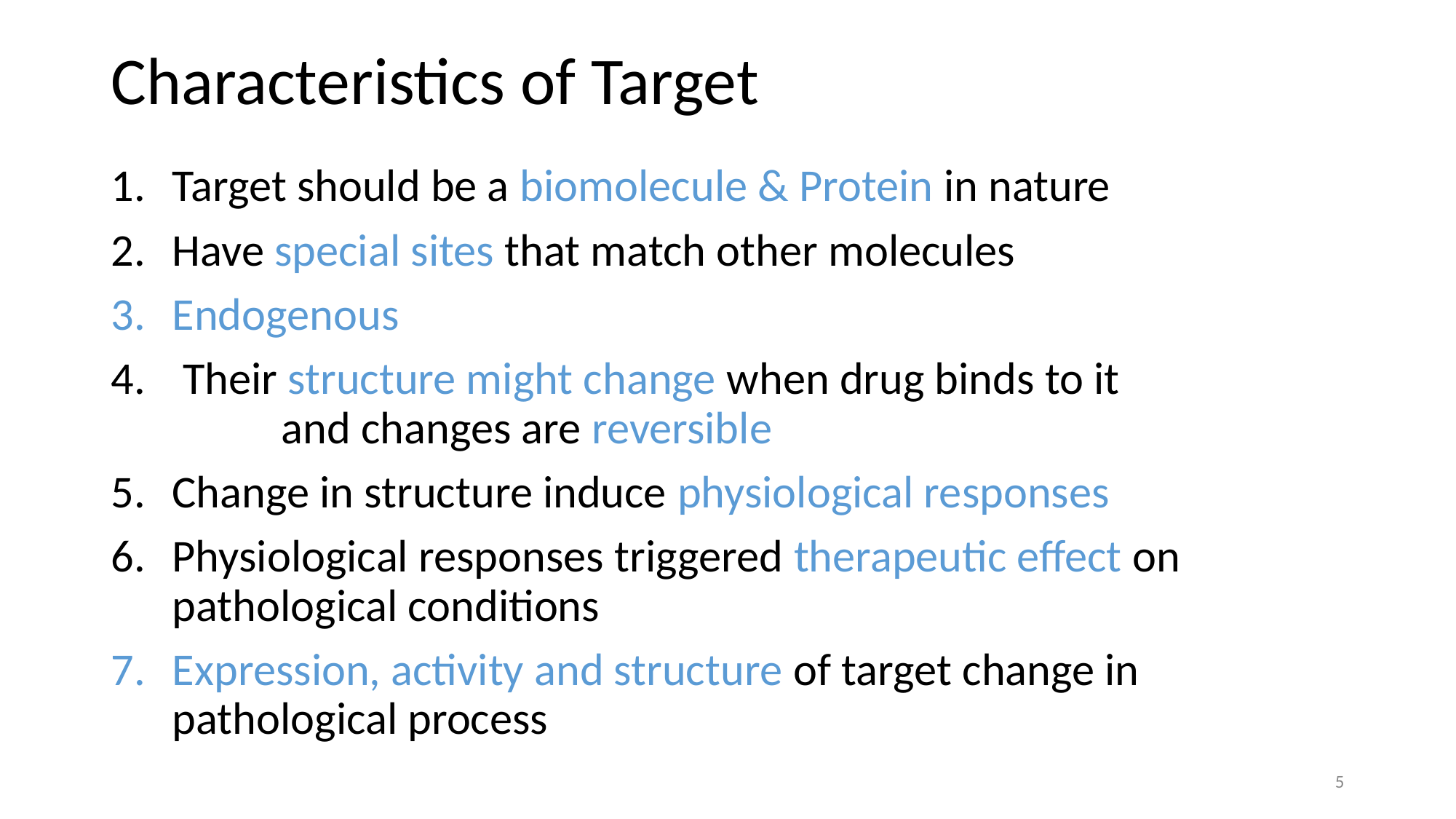

# Characteristics of Target
Target should be a biomolecule & Protein in nature
Have special sites that match other molecules
Endogenous
 Their structure might change when drug binds to it                            	and changes are reversible
Change in structure induce physiological responses
Physiological responses triggered therapeutic effect on pathological conditions
Expression, activity and structure of target change in pathological process

5